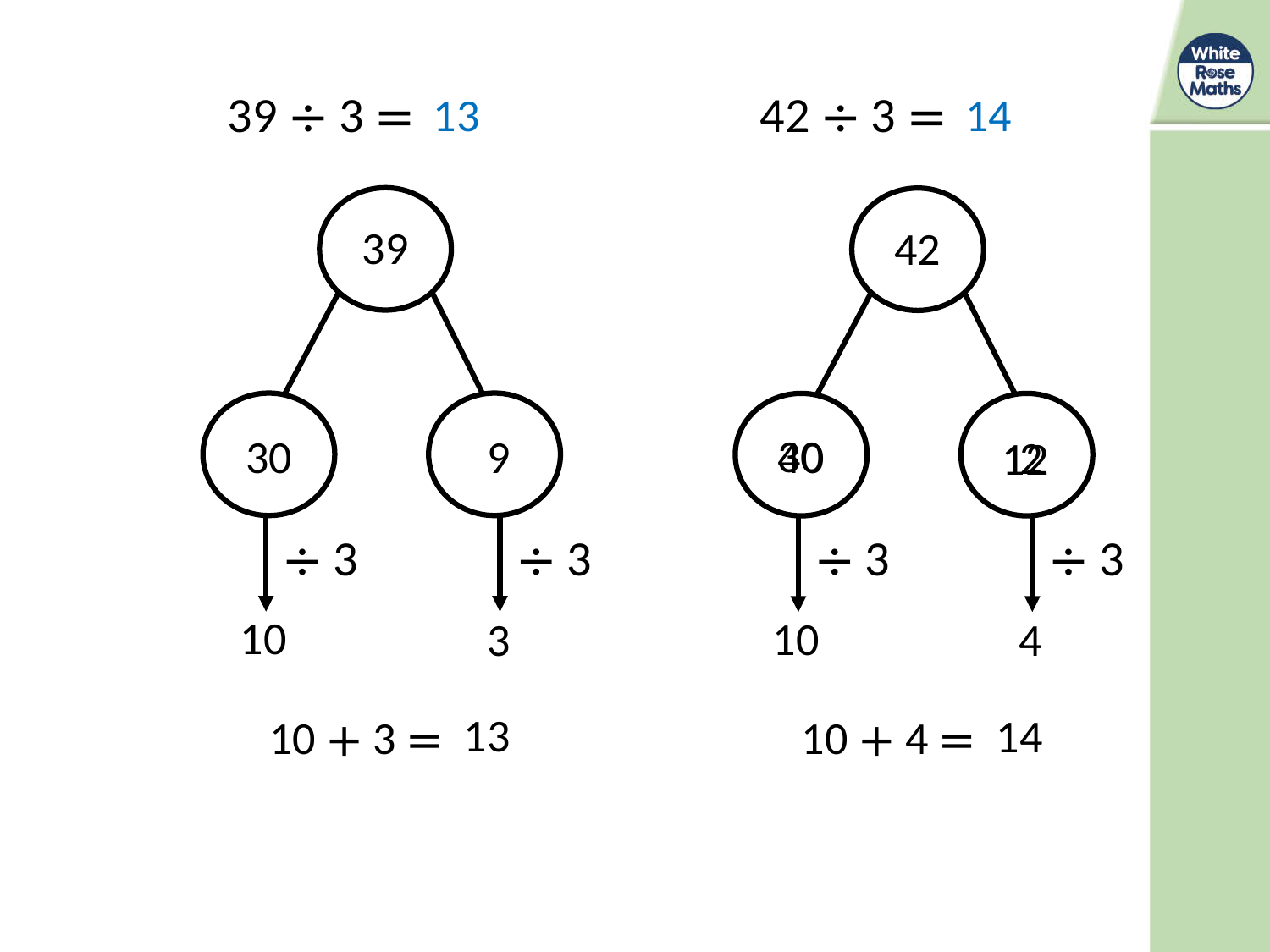

39 ÷ 3 =
42 ÷ 3 =
13
14

39
42
30
30
40
9
2
12
÷ 3
÷ 3
÷ 3
÷ 3
10
10
3
4
13
14
10 + 3 =
10 + 4 =